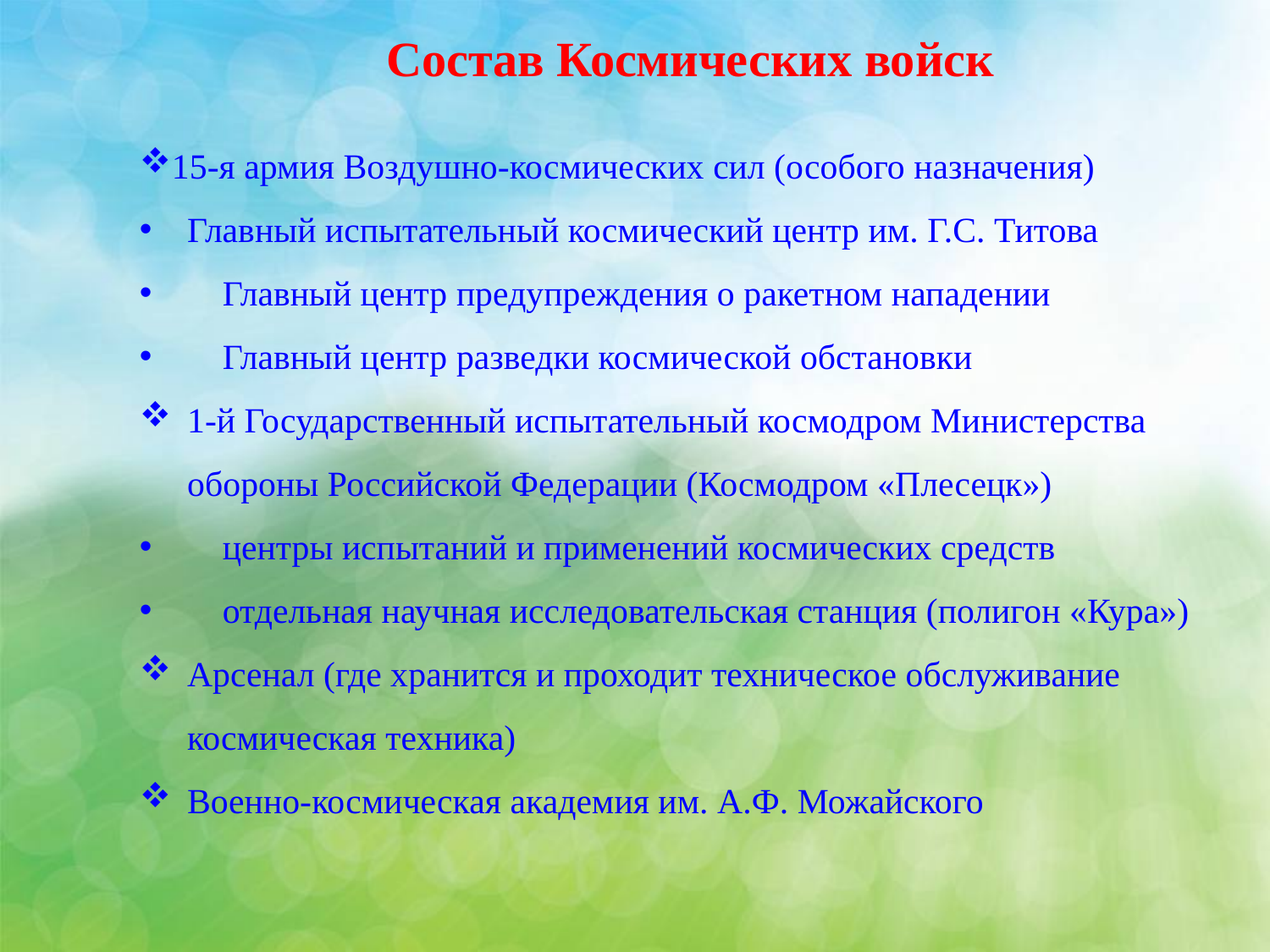

Состав Космических войск
15-я армия Воздушно-космических сил (особого назначения)
Главный испытательный космический центр им. Г.С. Титова
    Главный центр предупреждения о ракетном нападении
    Главный центр разведки космической обстановки
1-й Государственный испытательный космодром Министерства обороны Российской Федерации (Космодром «Плесецк»)
    центры испытаний и применений космических средств
    отдельная научная исследовательская станция (полигон «Кура»)
Арсенал (где хранится и проходит техническое обслуживание космическая техника)
Военно-космическая академия им. А.Ф. Можайского